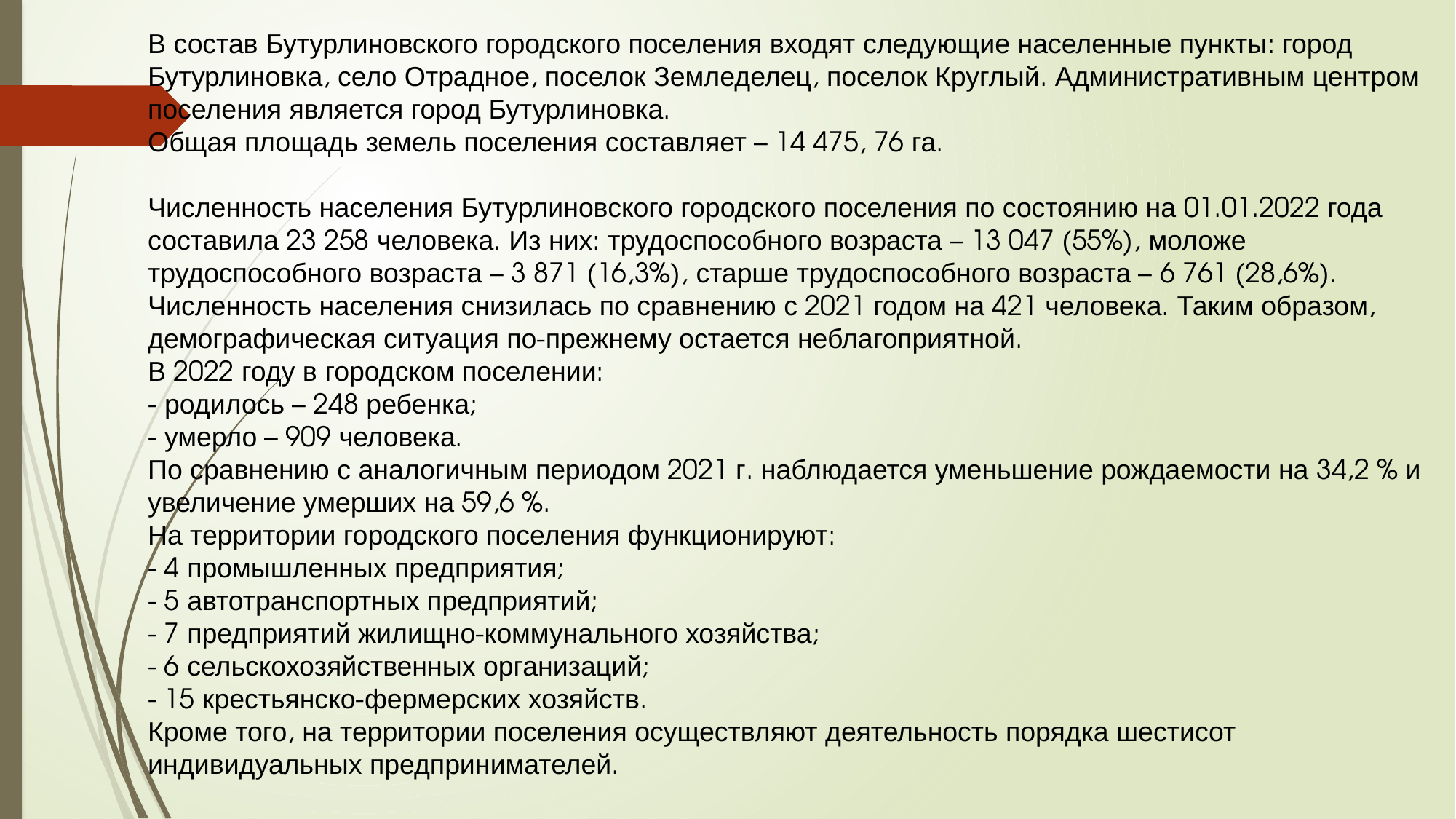

В состав Бутурлиновского городского поселения входят следующие населенные пункты: город Бутурлиновка, село Отрадное, поселок Земледелец, поселок Круглый. Административным центром поселения является город Бутурлиновка.
Общая площадь земель поселения составляет – 14 475, 76 га.

Численность населения Бутурлиновского городского поселения по состоянию на 01.01.2022 года составила 23 258 человека. Из них: трудоспособного возраста – 13 047 (55%), моложе трудоспособного возраста – 3 871 (16,3%), старше трудоспособного возраста – 6 761 (28,6%). Численность населения снизилась по сравнению с 2021 годом на 421 человека. Таким образом, демографическая ситуация по-прежнему остается неблагоприятной.
В 2022 году в городском поселении:
- родилось – 248 ребенка;
- умерло – 909 человека.
По сравнению с аналогичным периодом 2021 г. наблюдается уменьшение рождаемости на 34,2 % и увеличение умерших на 59,6 %.
На территории городского поселения функционируют:
- 4 промышленных предприятия;
- 5 автотранспортных предприятий;
- 7 предприятий жилищно-коммунального хозяйства;
- 6 сельскохозяйственных организаций;
- 15 крестьянско-фермерских хозяйств.
Кроме того, на территории поселения осуществляют деятельность порядка шестисот индивидуальных предпринимателей.